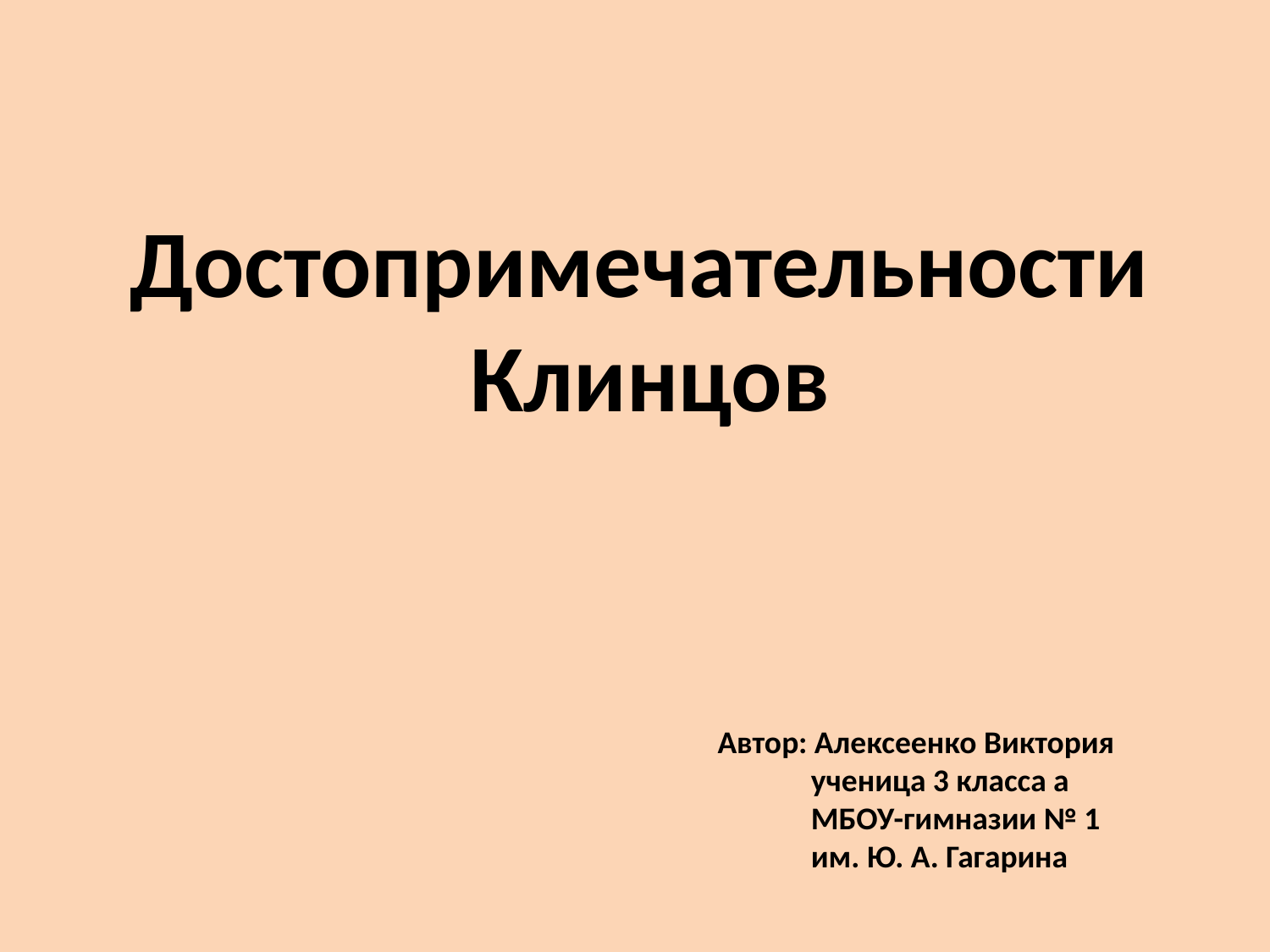

Достопримечательности
Клинцов
Автор: Алексеенко Виктория
             ученица 3 класса а
             МБОУ-гимназии № 1
             им. Ю. А. Гагарина